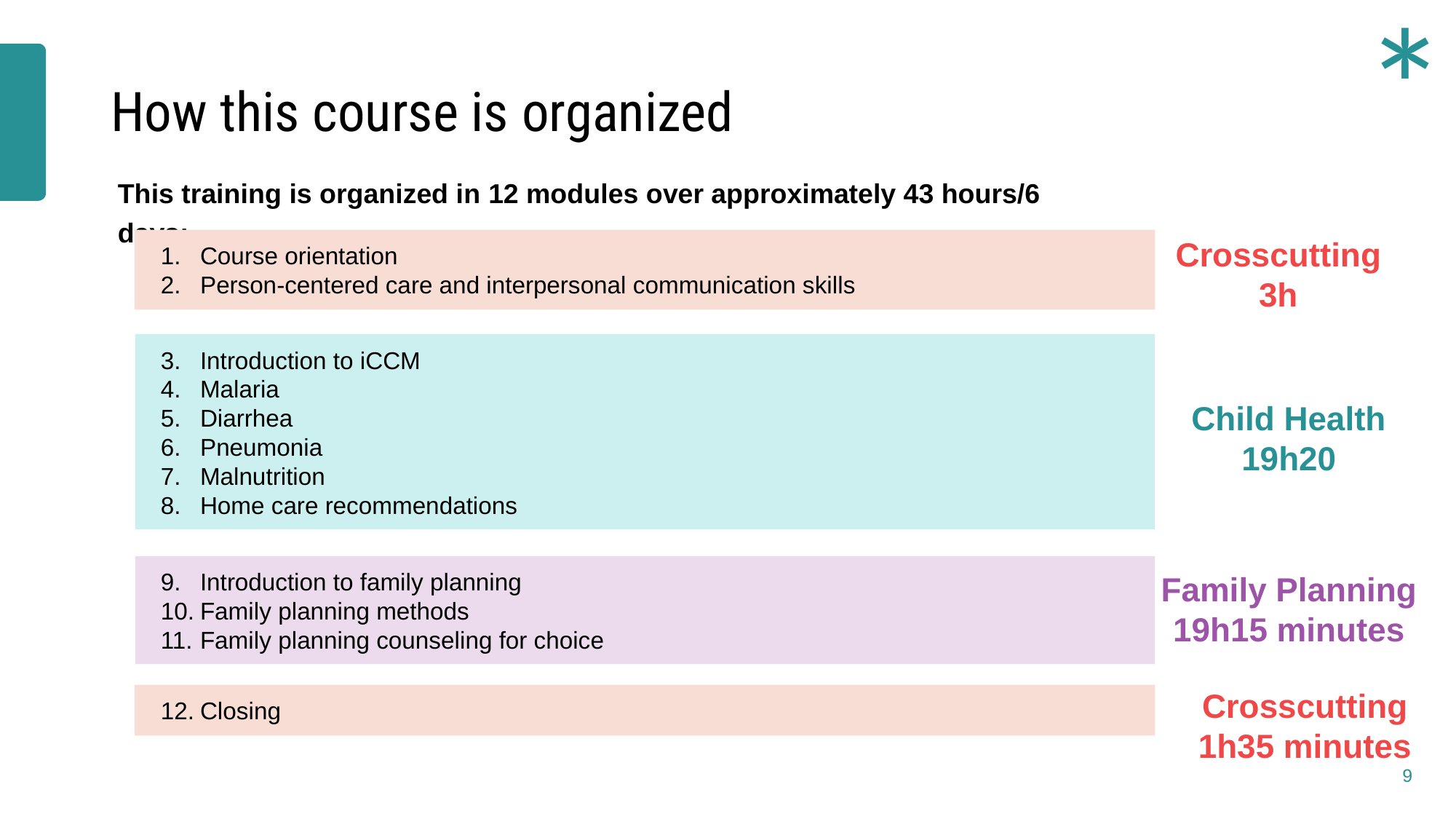

*
# How this course is organized
This training is organized in 12 modules over approximately 43 hours/6 days:

Crosscutting
3h
Course orientation
Person-centered care and interpersonal communication skills
Introduction to iCCM
Malaria
Diarrhea
Pneumonia
Malnutrition
Home care recommendations
Child Health
19h20
Introduction to family planning
Family planning methods
Family planning counseling for choice
Family Planning
19h15 minutes
Crosscutting
1h35 minutes
Closing
9